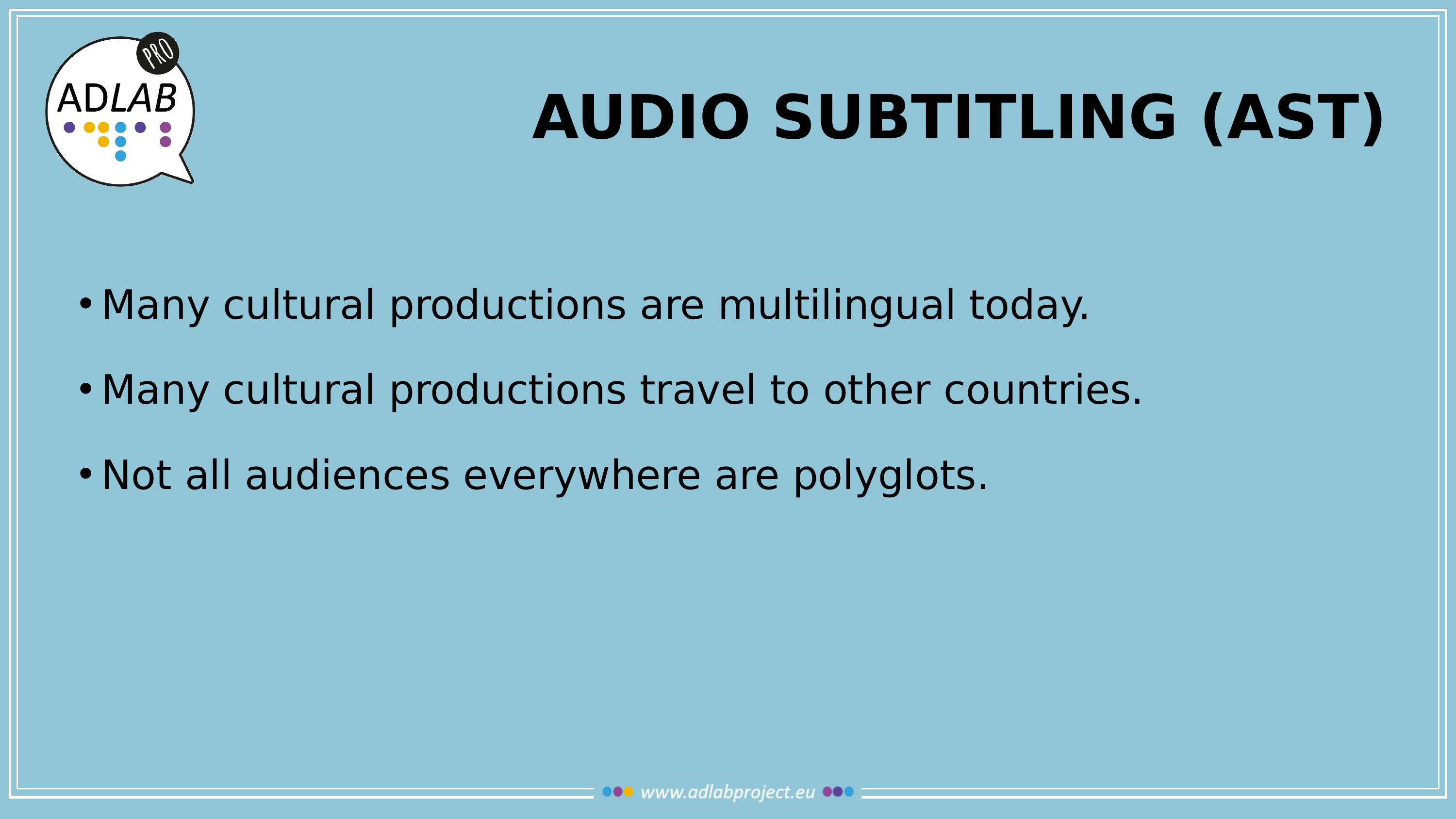

# AUDIO SUBTITLING (AST)
Many cultural productions are multilingual today.
Many cultural productions travel to other countries.
Not all audiences everywhere are polyglots.